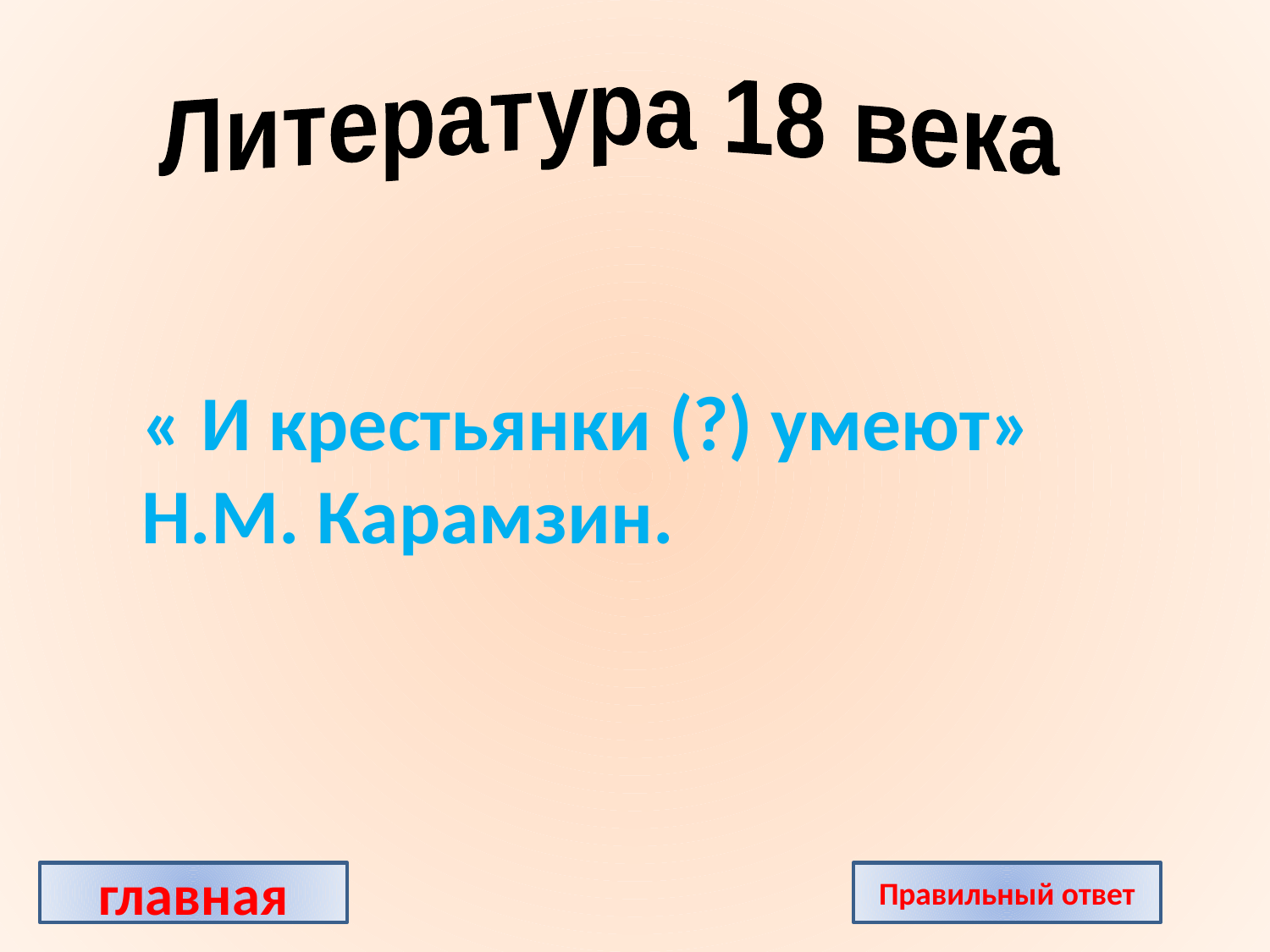

Литература 18 века
« И крестьянки (?) умеют» Н.М. Карамзин.
главная
Правильный ответ